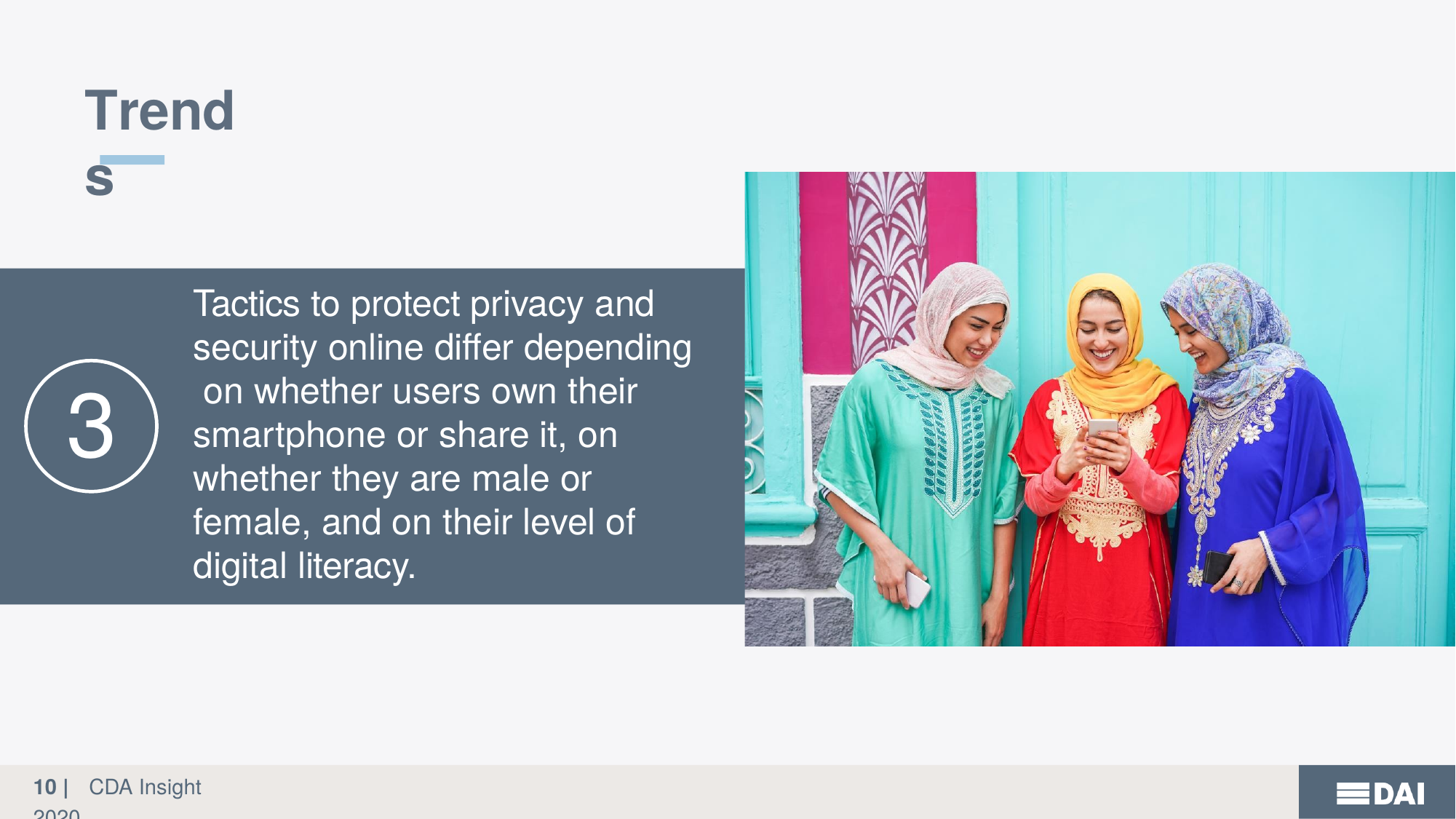

# Trends

Tactics to protect privacy and  security online differ depending  on whether users own their  smartphone or share it, on  whether they are male or  female, and on their level of  digital literacy.

3

10 |	CDA Insight 2020